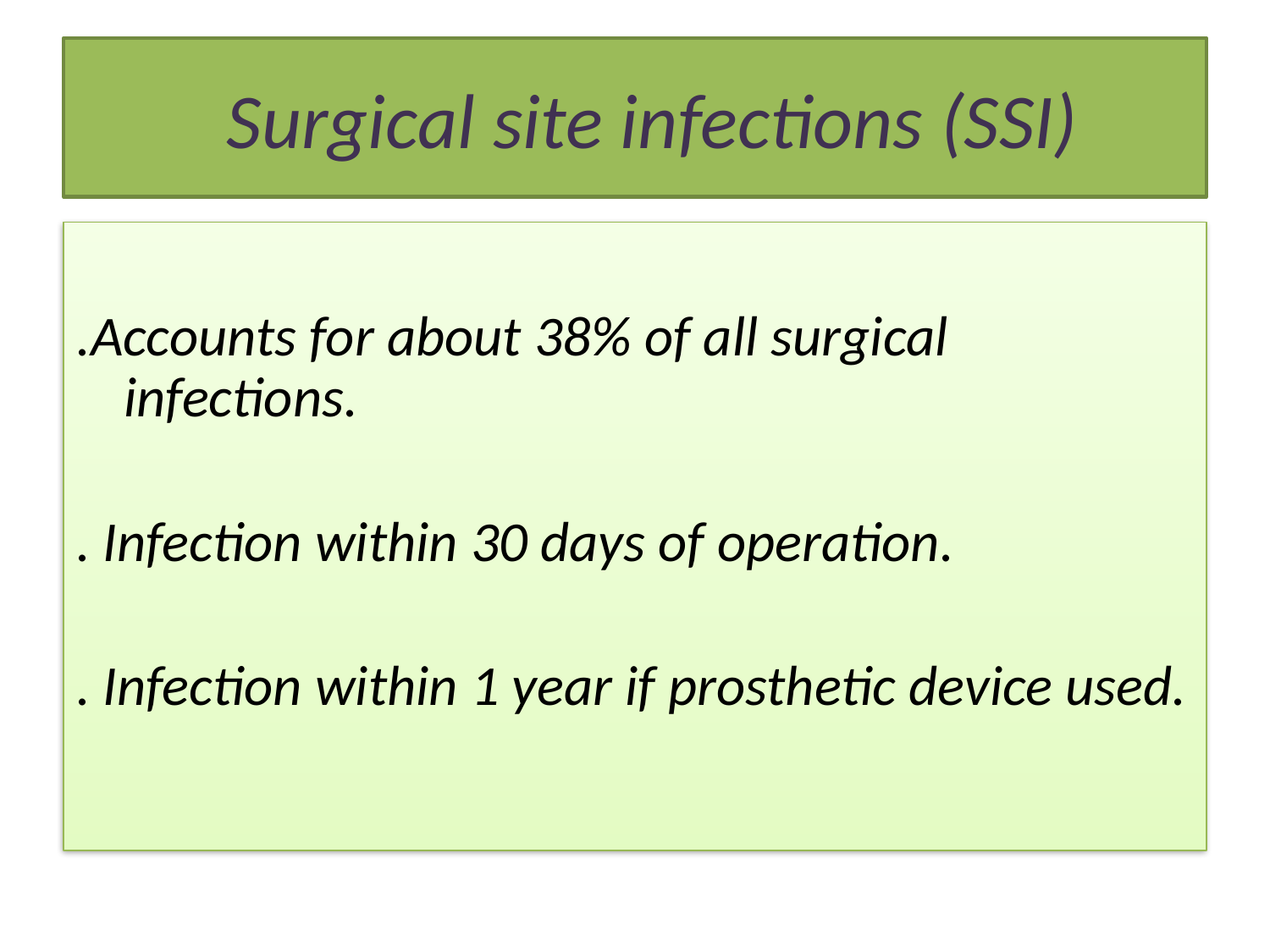

# Surgical site infections (SSI)

.Accounts for about 38% of all surgical infections.

. Infection within 30 days of operation.

. Infection within 1 year if prosthetic device used.